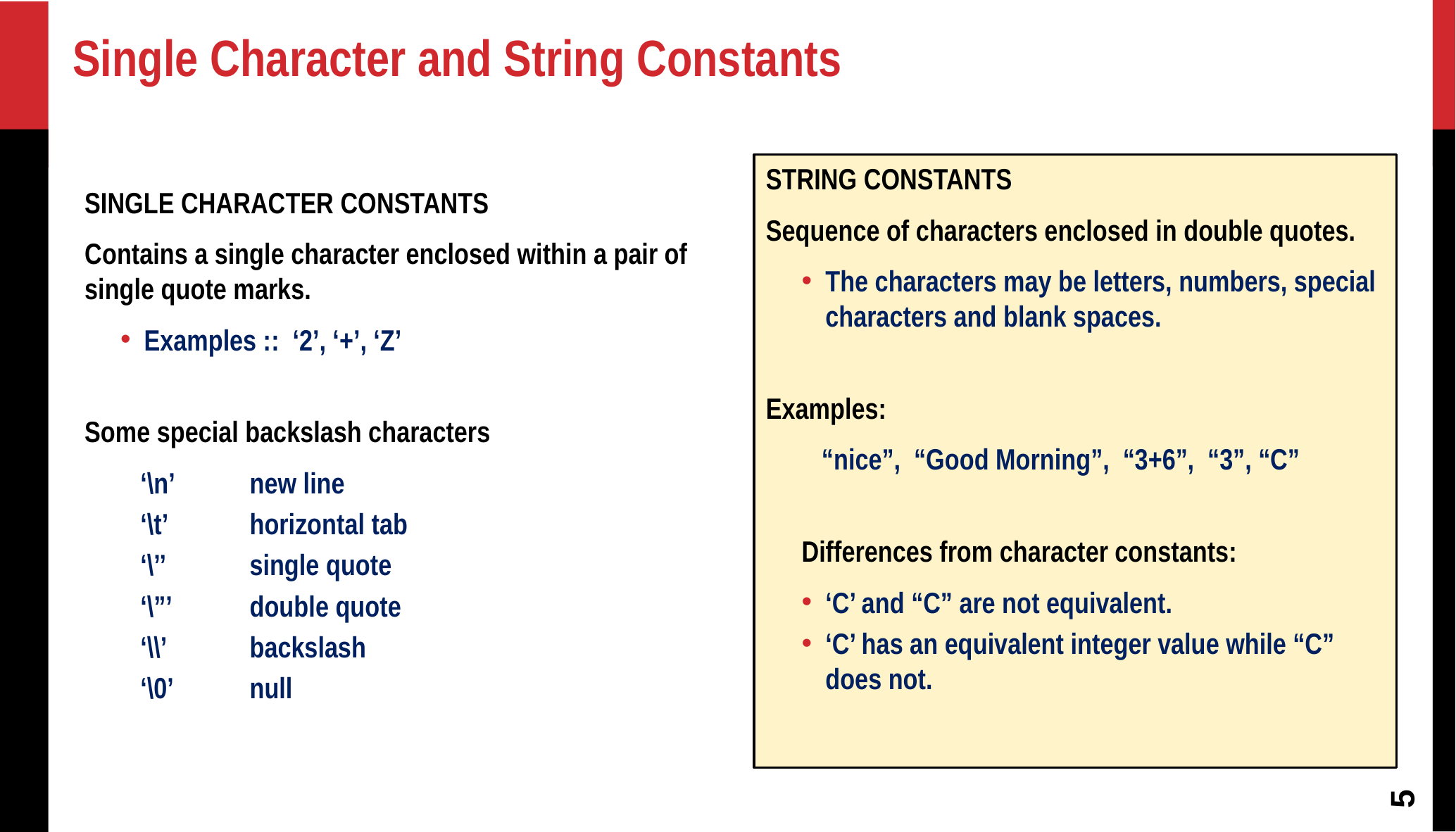

Single Character and String Constants
STRING CONSTANTS
Sequence of characters enclosed in double quotes.
The characters may be letters, numbers, special characters and blank spaces.

Examples:
   “nice”,  “Good Morning”,  “3+6”,  “3”, “C”

Differences from character constants:
‘C’ and “C” are not equivalent.
‘C’ has an equivalent integer value while “C” does not.
SINGLE CHARACTER CONSTANTS
Contains a single character enclosed within a pair of single quote marks.
Examples ::  ‘2’, ‘+’, ‘Z’

Some special backslash characters
   ‘\n’	new line
   ‘\t’	horizontal tab
   ‘\’’	single quote
   ‘\”’	double quote
   ‘\\’	backslash
   ‘\0’	null
5